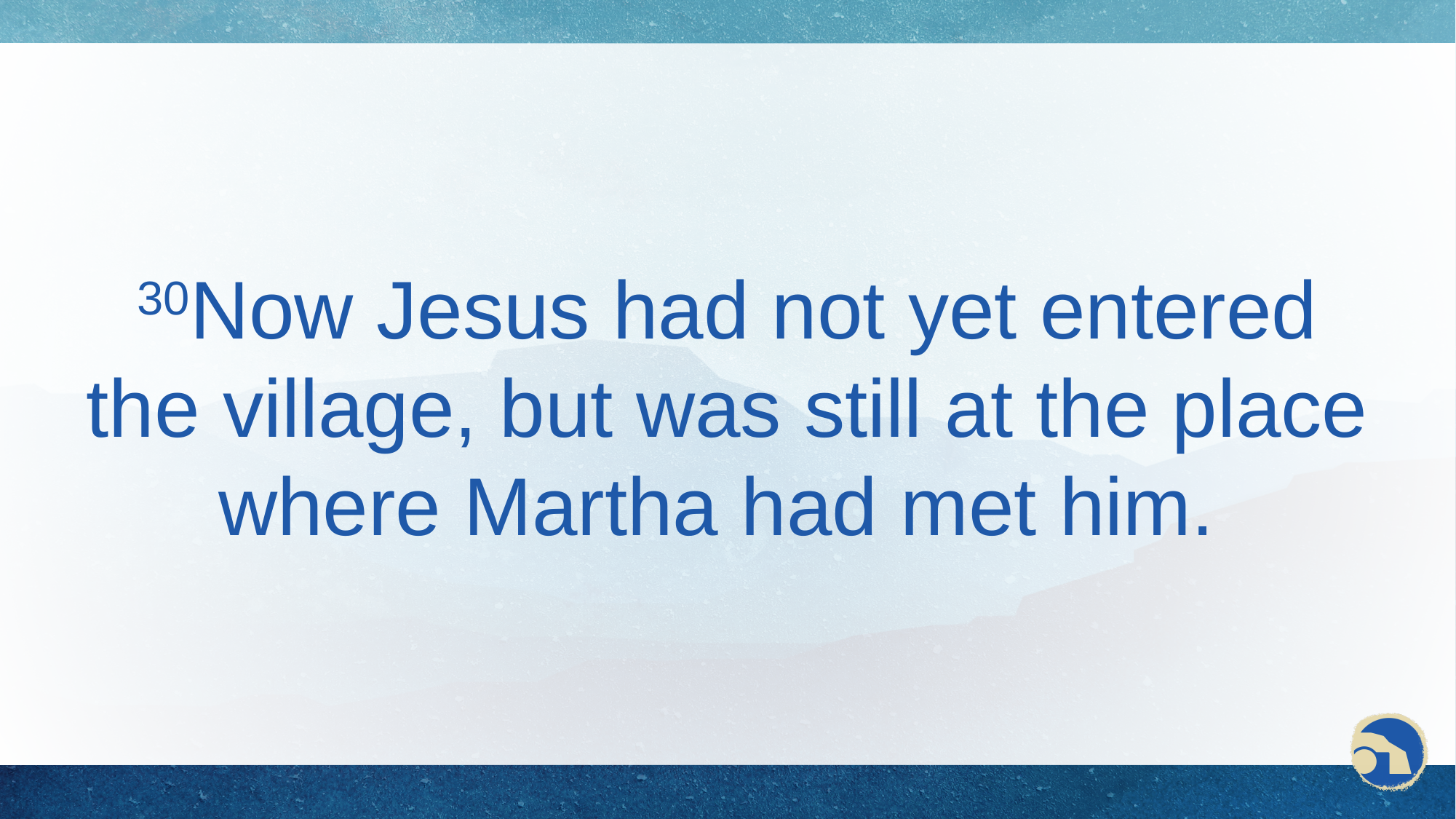

# 30Now Jesus had not yet entered the village, but was still at the place where Martha had met him.